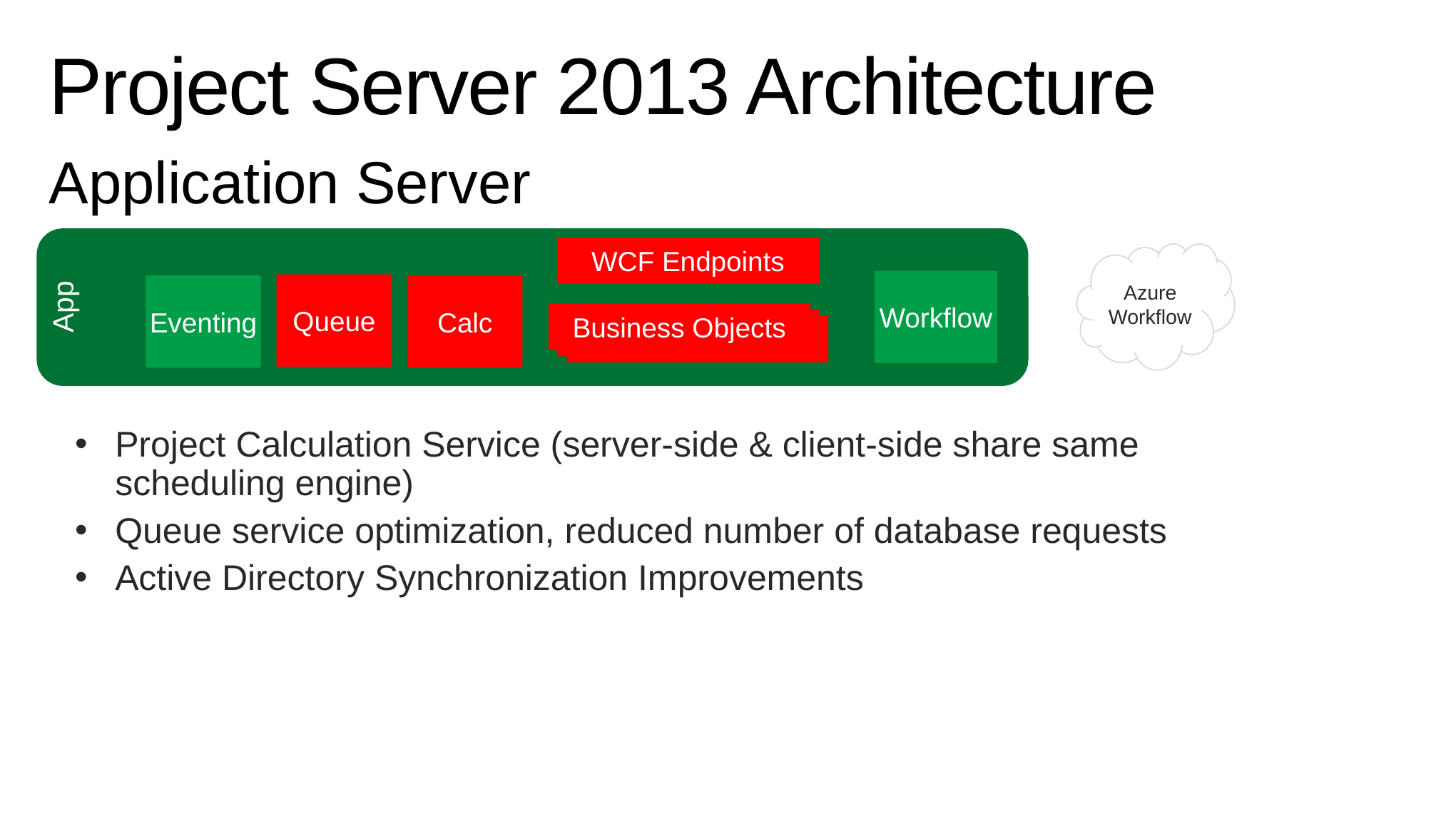

# Project Server 2013 Architecture
Application Server
App
WCF Endpoints
Azure
Workflow
Workflow
Queue
Calc
Eventing
Business Objects
Business Objects
Business Objects
Project Calculation Service (server-side & client-side share same scheduling engine)
Queue service optimization, reduced number of database requests
Active Directory Synchronization Improvements